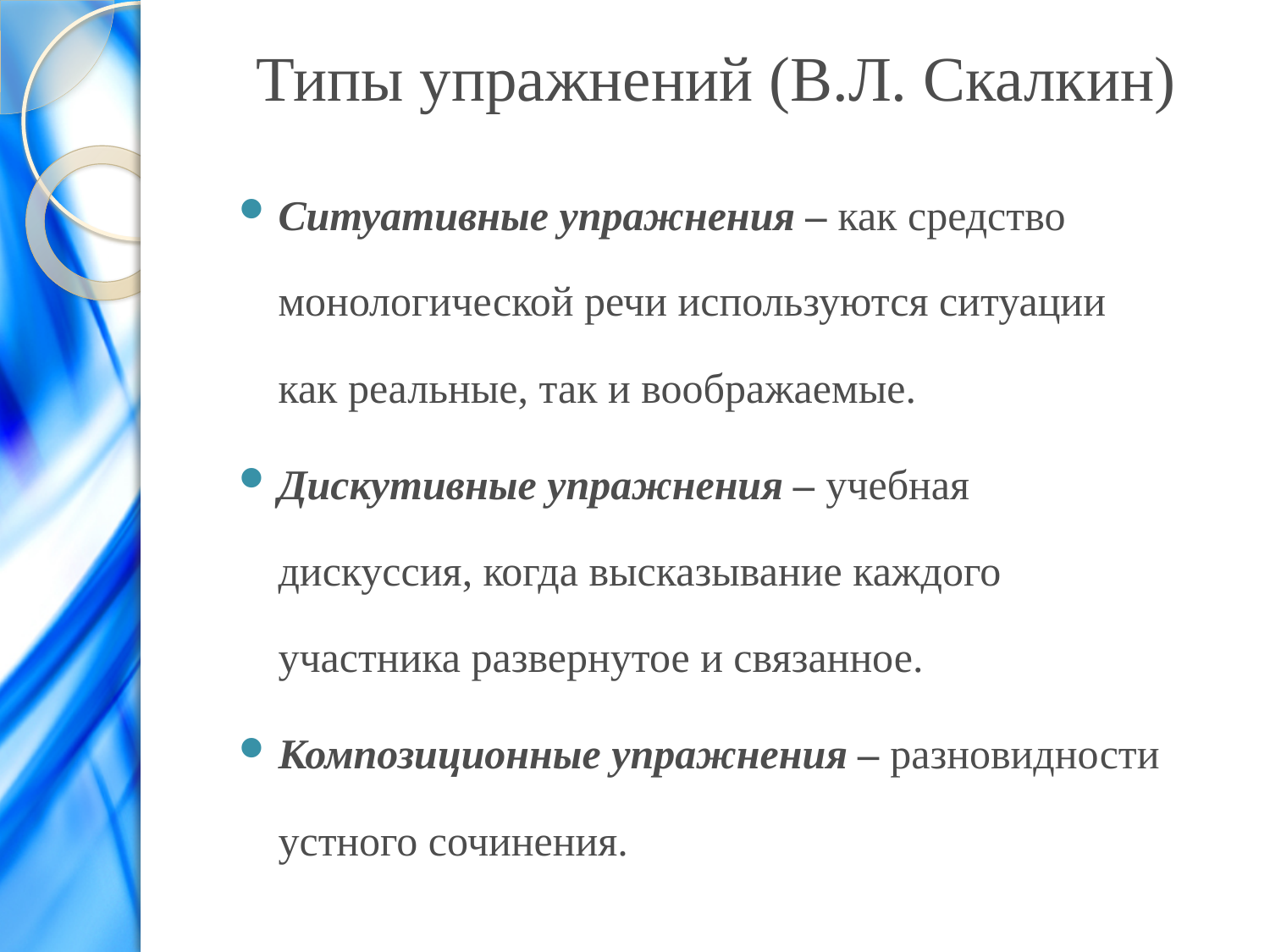

# Типы упражнений (В.Л. Скалкин)
Ситуативные упражнения – как средство монологической речи используются ситуации как реальные, так и воображаемые.
Дискутивные упражнения – учебная дискуссия, когда высказывание каждого участника развернутое и связанное.
Композиционные упражнения – разновидности устного сочинения.